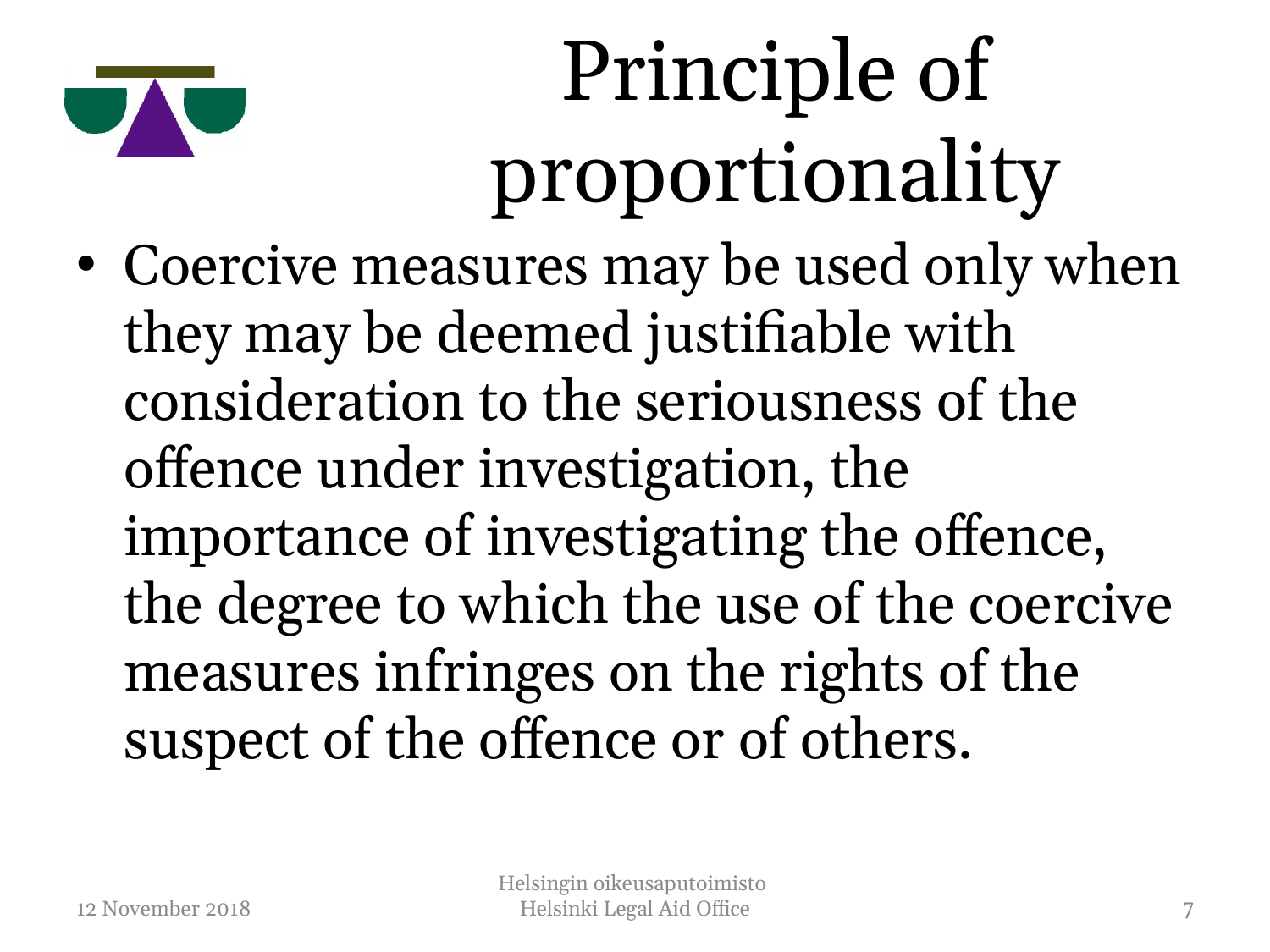

# Principle of proportionality
Coercive measures may be used only when they may be deemed justifiable with consideration to the seriousness of the offence under investigation, the importance of investigating the offence, the degree to which the use of the coercive measures infringes on the rights of the suspect of the offence or of others.

12 November 2018
Helsingin oikeusaputoimisto
Helsinki Legal Aid Office

7